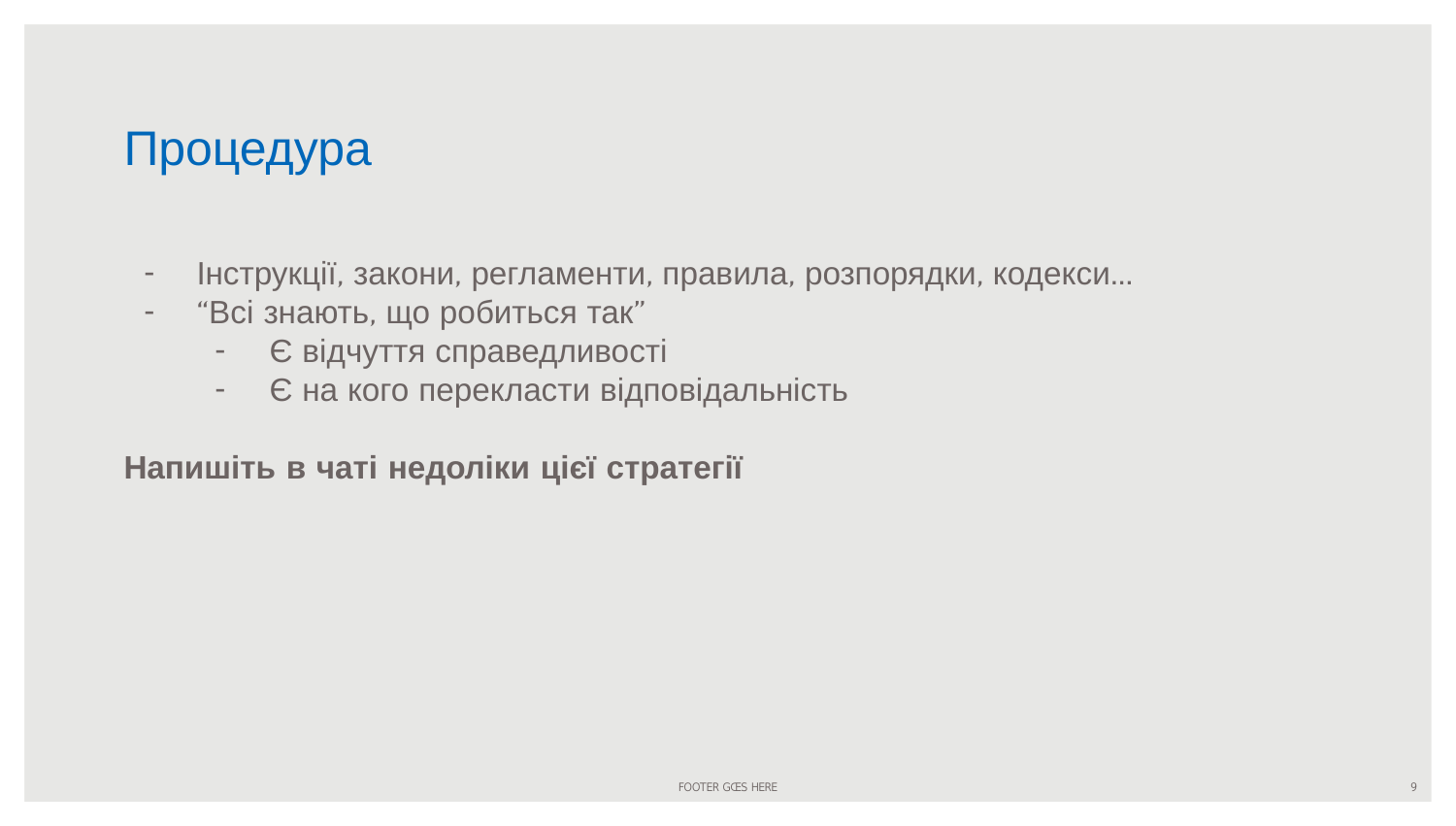

# Процедура

Інструкції, закони, регламенти, правила, розпорядки, кодекси…
“Всі знають, що робиться так”
Є відчуття справедливості
Є на кого перекласти відповідальність

Напишіть в чаті недоліки цієї стратегії

FOOTER GOES HERE
9